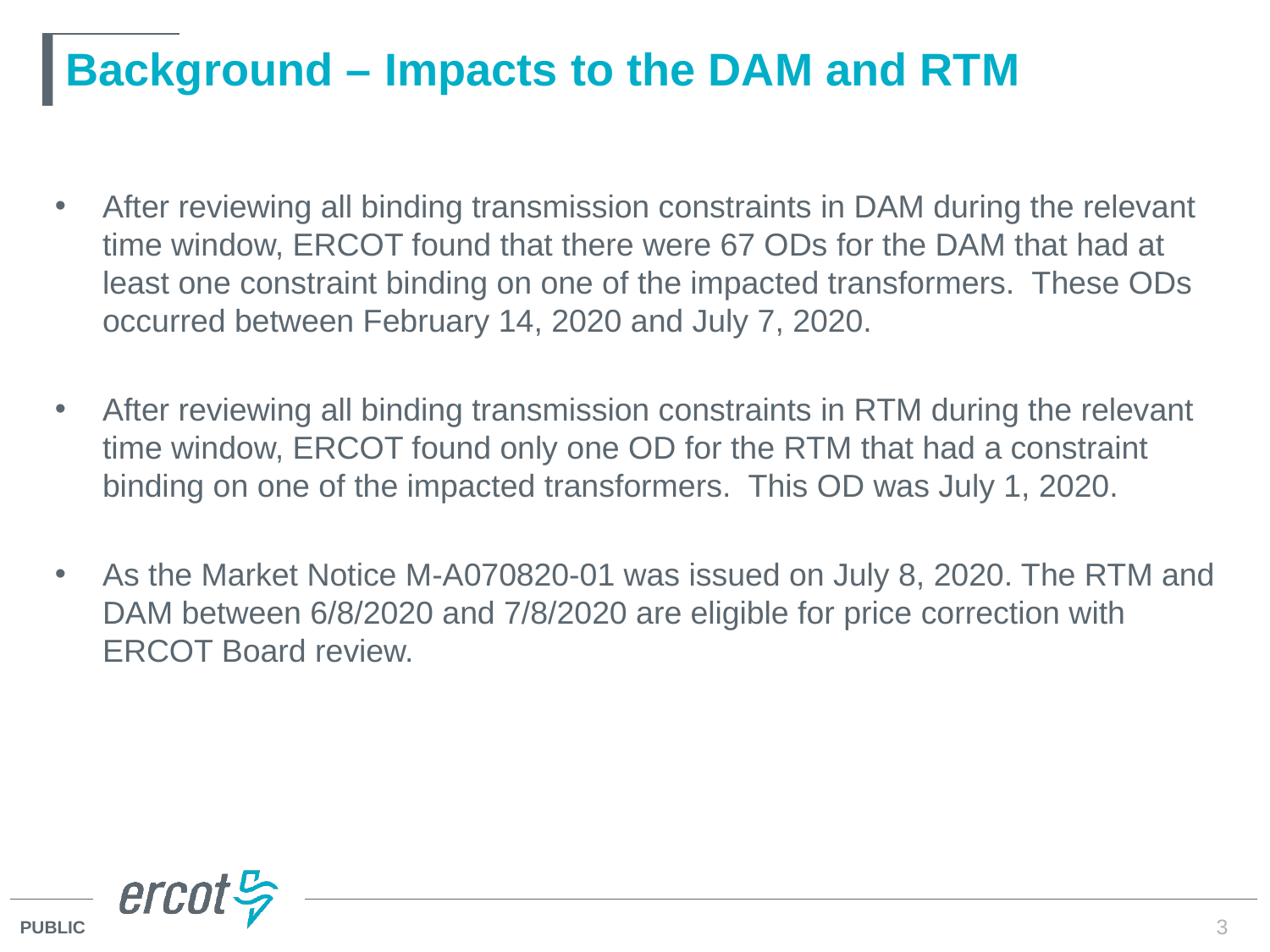

# Background – Impacts to the DAM and RTM
After reviewing all binding transmission constraints in DAM during the relevant time window, ERCOT found that there were 67 ODs for the DAM that had at least one constraint binding on one of the impacted transformers.  These ODs occurred between February 14, 2020 and July 7, 2020.

After reviewing all binding transmission constraints in RTM during the relevant time window, ERCOT found only one OD for the RTM that had a constraint binding on one of the impacted transformers.  This OD was July 1, 2020.

As the Market Notice M-A070820-01 was issued on July 8, 2020. The RTM and DAM between 6/8/2020 and 7/8/2020 are eligible for price correction with ERCOT Board review.

3